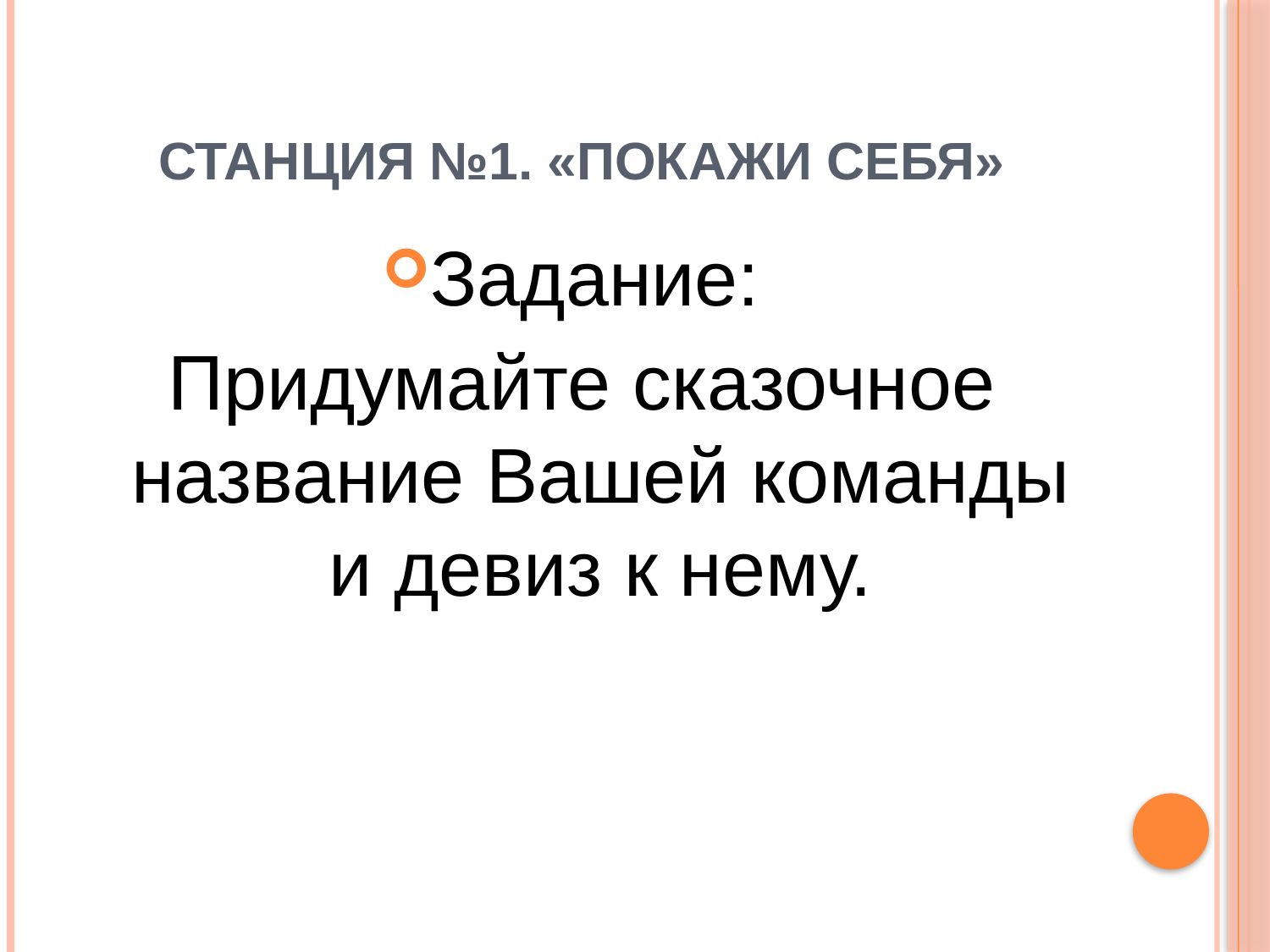

# Станция №1. «Покажи себя»
Задание:
Придумайте сказочное название Вашей команды и девиз к нему.